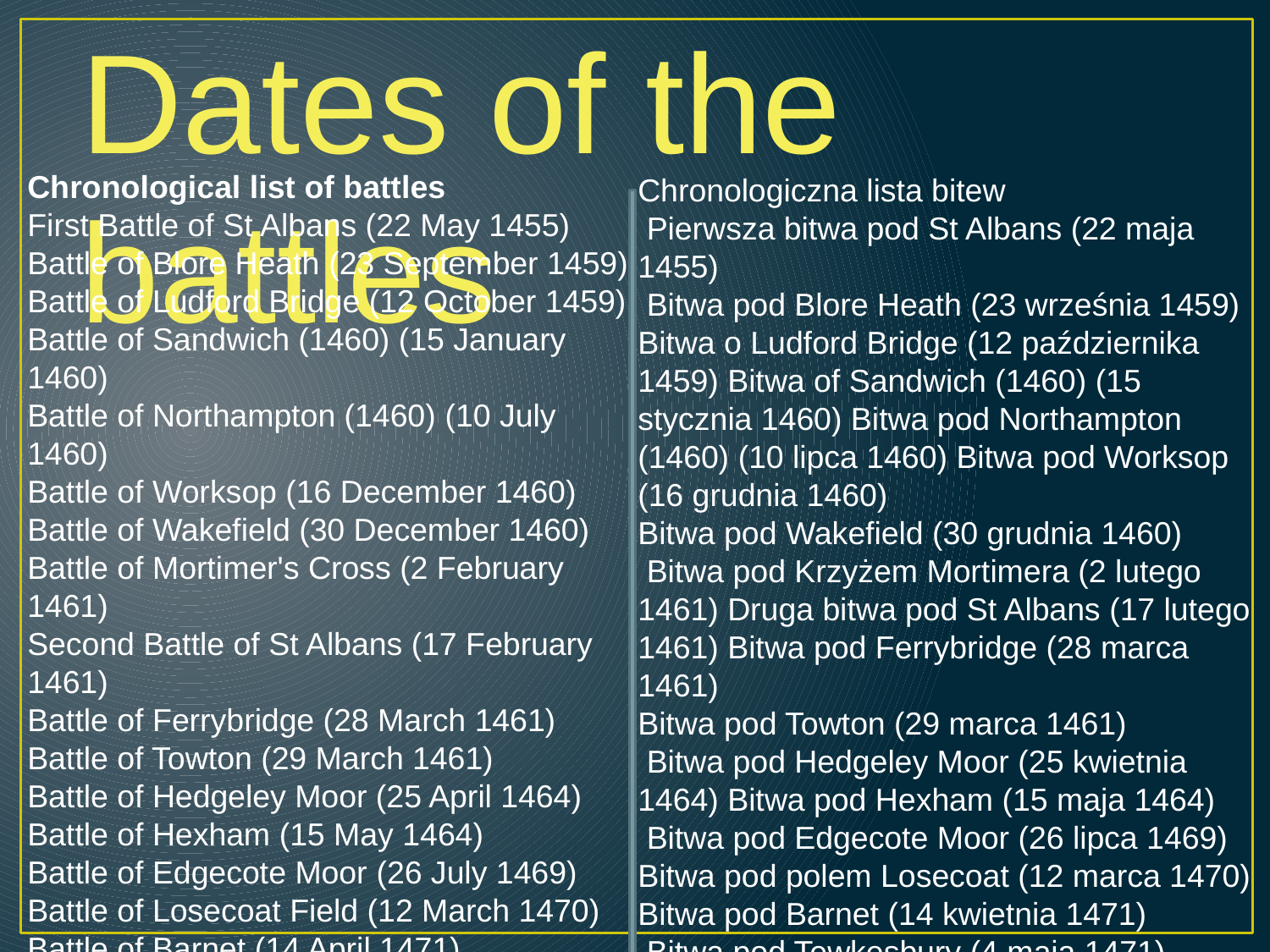

Dates of the battles
Chronologiczna lista bitew
 Pierwsza bitwa pod St Albans (22 maja 1455)
 Bitwa pod Blore Heath (23 września 1459)
Bitwa o Ludford Bridge (12 października 1459) Bitwa of Sandwich (1460) (15 stycznia 1460) Bitwa pod Northampton (1460) (10 lipca 1460) Bitwa pod Worksop (16 grudnia 1460)
Bitwa pod Wakefield (30 grudnia 1460)
 Bitwa pod Krzyżem Mortimera (2 lutego 1461) Druga bitwa pod St Albans (17 lutego 1461) Bitwa pod Ferrybridge (28 marca 1461)
Bitwa pod Towton (29 marca 1461)
 Bitwa pod Hedgeley Moor (25 kwietnia 1464) Bitwa pod Hexham (15 maja 1464)
 Bitwa pod Edgecote Moor (26 lipca 1469) Bitwa pod polem Losecoat (12 marca 1470) Bitwa pod Barnet (14 kwietnia 1471)
 Bitwa pod Tewkesbury (4 maja 1471)
 Bitwa pod Bosworth Field (22 sierpnia 1485) Bitwa pod Stoke Field (16 czerwca 1487)
Chronological list of battles
First Battle of St Albans (22 May 1455)
Battle of Blore Heath (23 September 1459)
Battle of Ludford Bridge (12 October 1459)
Battle of Sandwich (1460) (15 January 1460)
Battle of Northampton (1460) (10 July 1460)
Battle of Worksop (16 December 1460)
Battle of Wakefield (30 December 1460)
Battle of Mortimer's Cross (2 February 1461)
Second Battle of St Albans (17 February 1461)
Battle of Ferrybridge (28 March 1461)
Battle of Towton (29 March 1461)
Battle of Hedgeley Moor (25 April 1464)
Battle of Hexham (15 May 1464)
Battle of Edgecote Moor (26 July 1469)
Battle of Losecoat Field (12 March 1470)
Battle of Barnet (14 April 1471)
Battle of Tewkesbury (4 May 1471)
Battle of Bosworth Field (22 August 1485)
Battle of Stoke Field (16 June 1487)

From 14th May 1455 to 16th June 1487
The First battle was  start